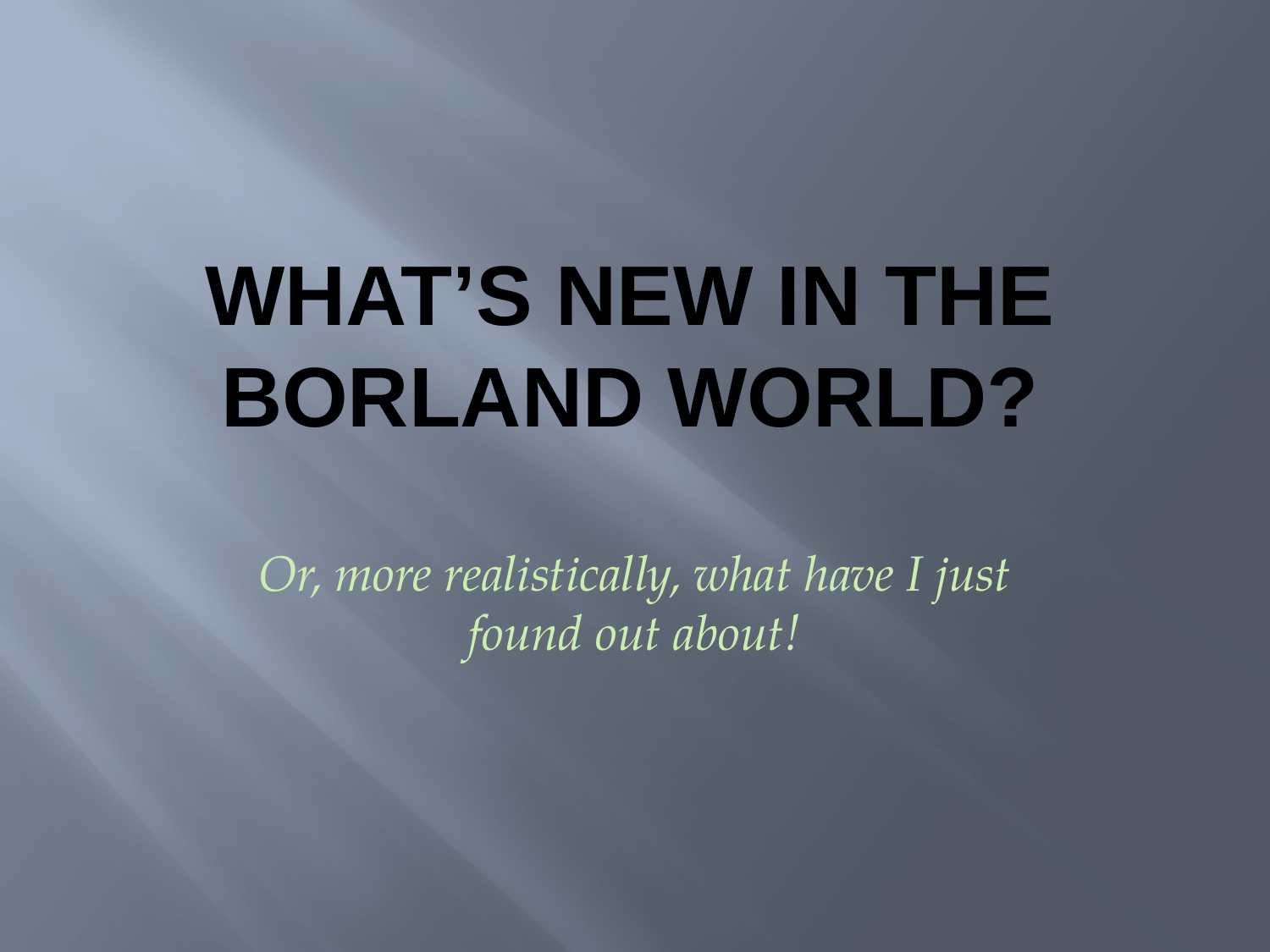

# What’s New in the Borland World?
Or, more realistically, what have I just found out about!